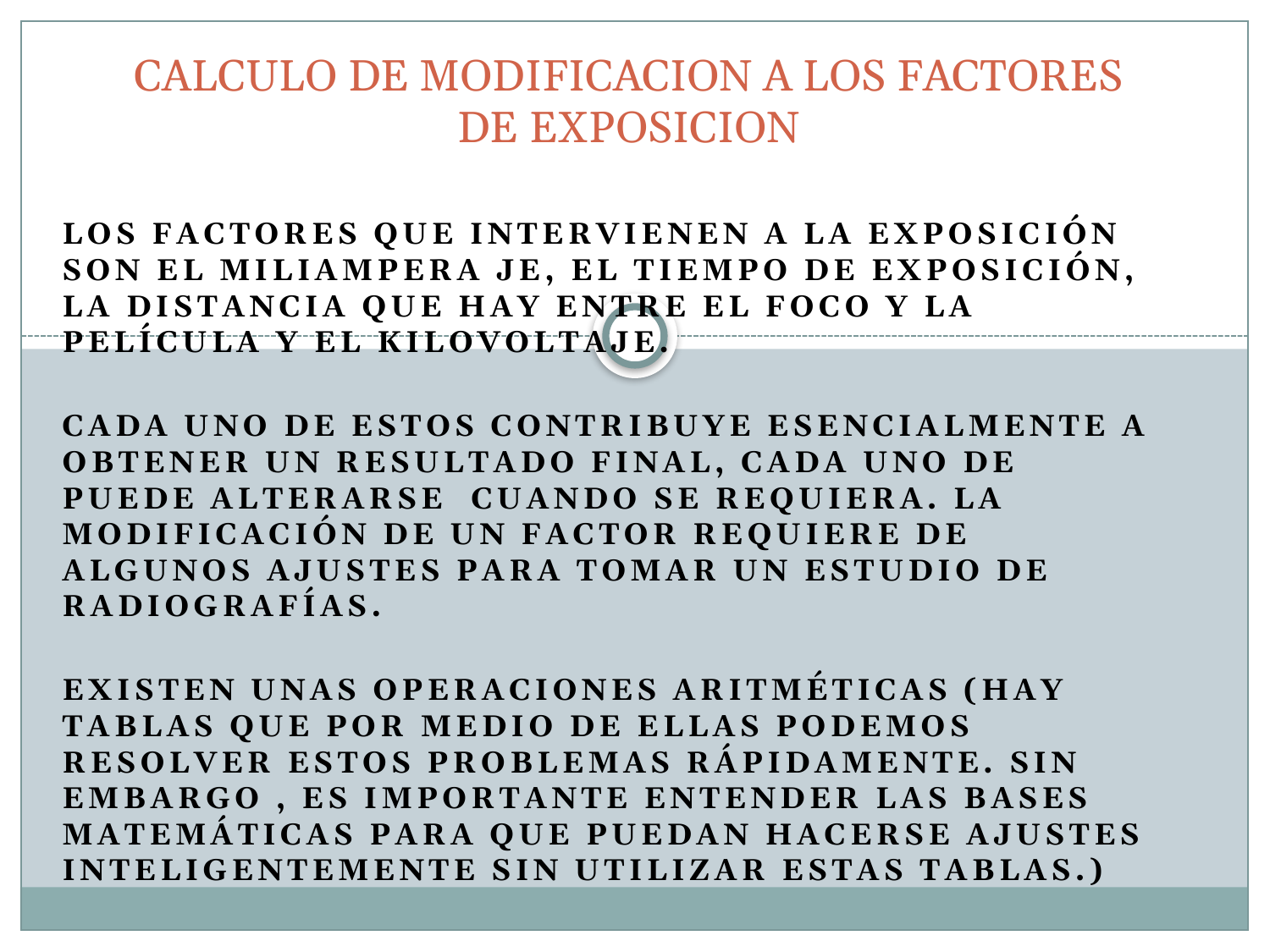

# CALCULO DE MODIFICACION A LOS FACTORES DE EXPOSICION
Los factores que intervienen a la exposición son el miliampera je, el tiempo de exposición, la distancia que hay entre el foco y la película y el kilovoltaje.

Cada uno de estos contribuye esencialmente a obtener un resultado final, cada uno de puede alterarse  cuando se requiera. La modificación de un factor requiere de algunos ajustes para tomar un estudio de radiografías.

Existen unas operaciones aritméticas (hay tablas que por medio de ellas podemos resolver estos problemas rápidamente. Sin embargo , es importante entender las bases matemáticas para que puedan hacerse ajustes inteligentemente sin utilizar estas tablas.)